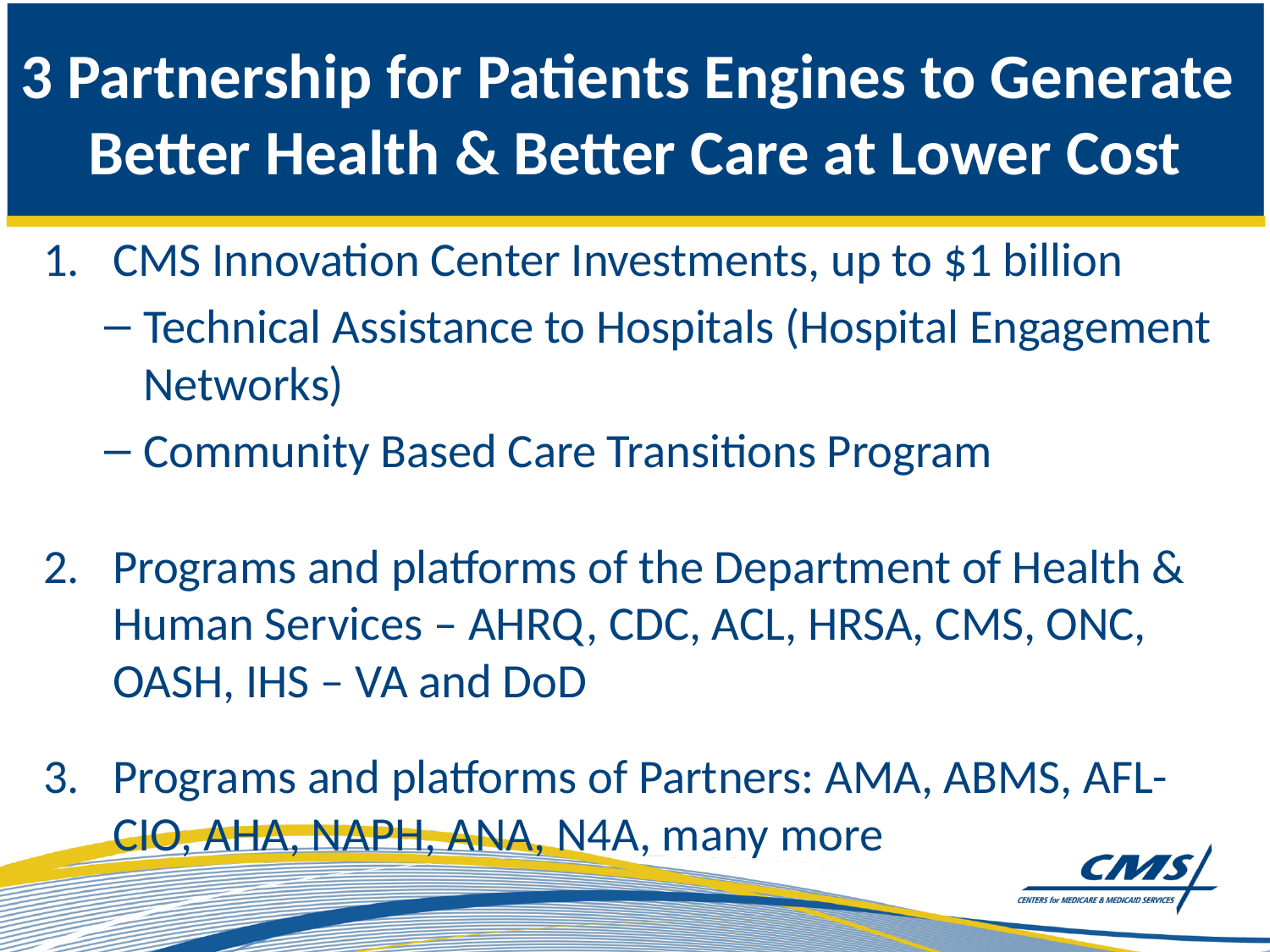

# 3 Partnership for Patients Engines to Generate Better Health & Better Care at Lower Cost
CMS Innovation Center Investments, up to $1 billion
Technical Assistance to Hospitals (Hospital Engagement Networks)
Community Based Care Transitions Program

Programs and platforms of the Department of Health & Human Services – AHRQ, CDC, ACL, HRSA, CMS, ONC, OASH, IHS – VA and DoD

Programs and platforms of Partners: AMA, ABMS, AFL-CIO, AHA, NAPH, ANA, N4A, many more